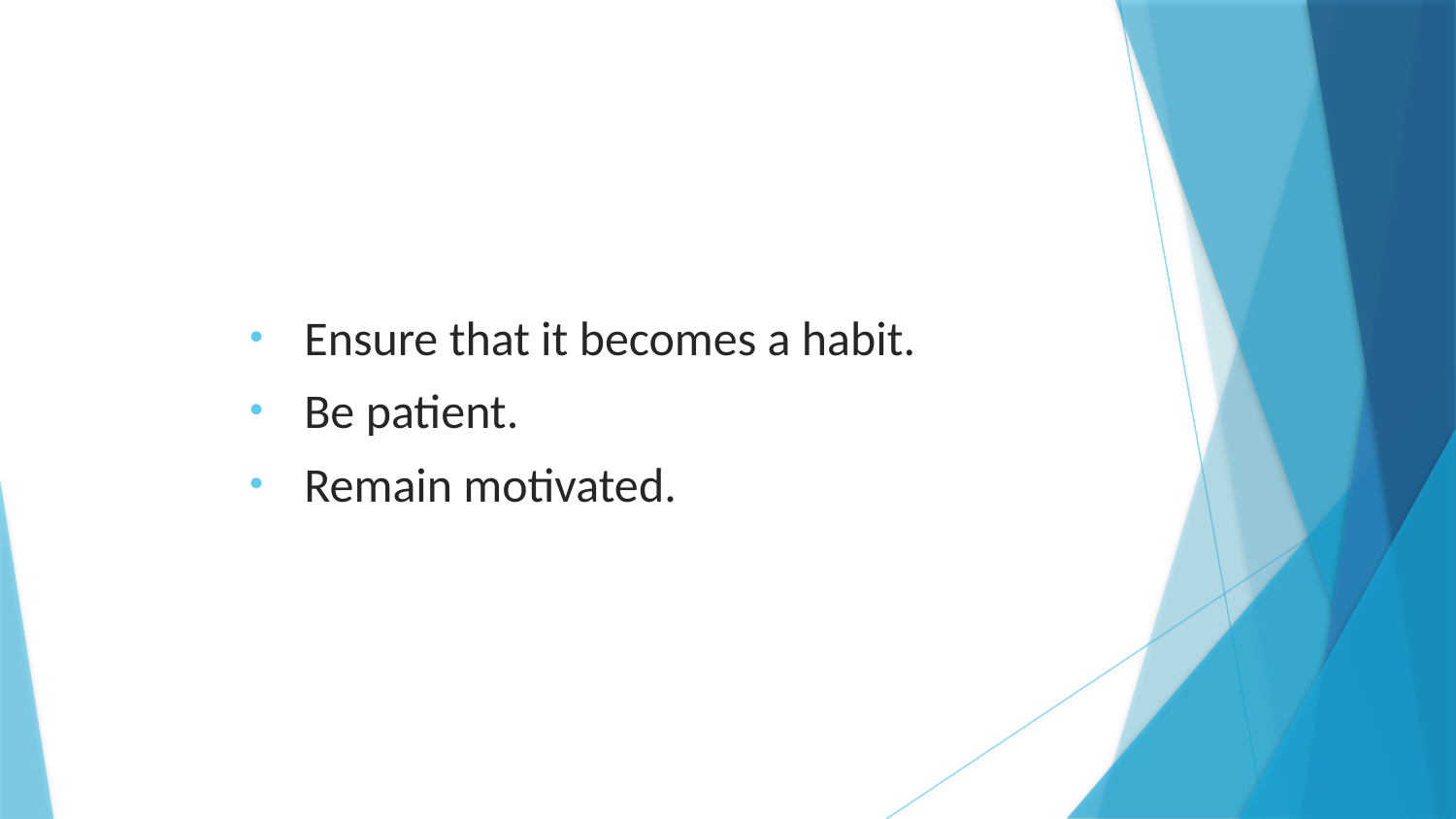

Ensure that it becomes a habit.
Be patient.
Remain motivated.